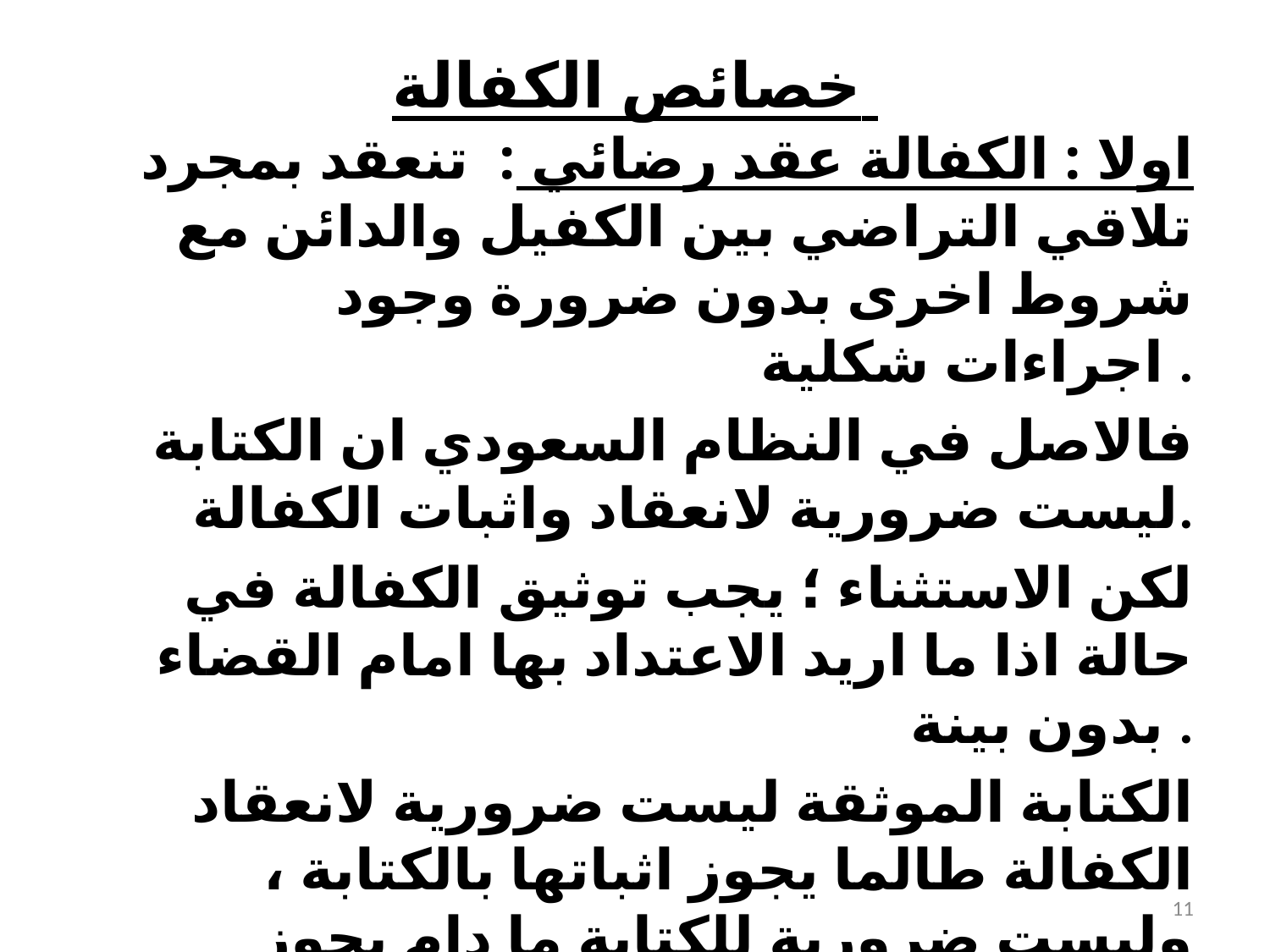

# خصائص الكفالة
اولا : الكفالة عقد رضائي :  تنعقد بمجرد تلاقي التراضي بين الكفيل والدائن مع شروط اخرى بدون ضرورة وجود اجراءات شكلية .
فالاصل في النظام السعودي ان الكتابة ليست ضرورية لانعقاد واثبات الكفالة.
لكن الاستثناء ؛ يجب توثيق الكفالة في حالة اذا ما اريد الاعتداد بها امام القضاء بدون بينة .
الكتابة الموثقة ليست ضرورية لانعقاد الكفالة طالما يجوز اثباتها بالكتابة ، وليست ضرورية للكتابة ما دام يجوز اثباتها بالبينة عند عدم وجود الكتابة .
11